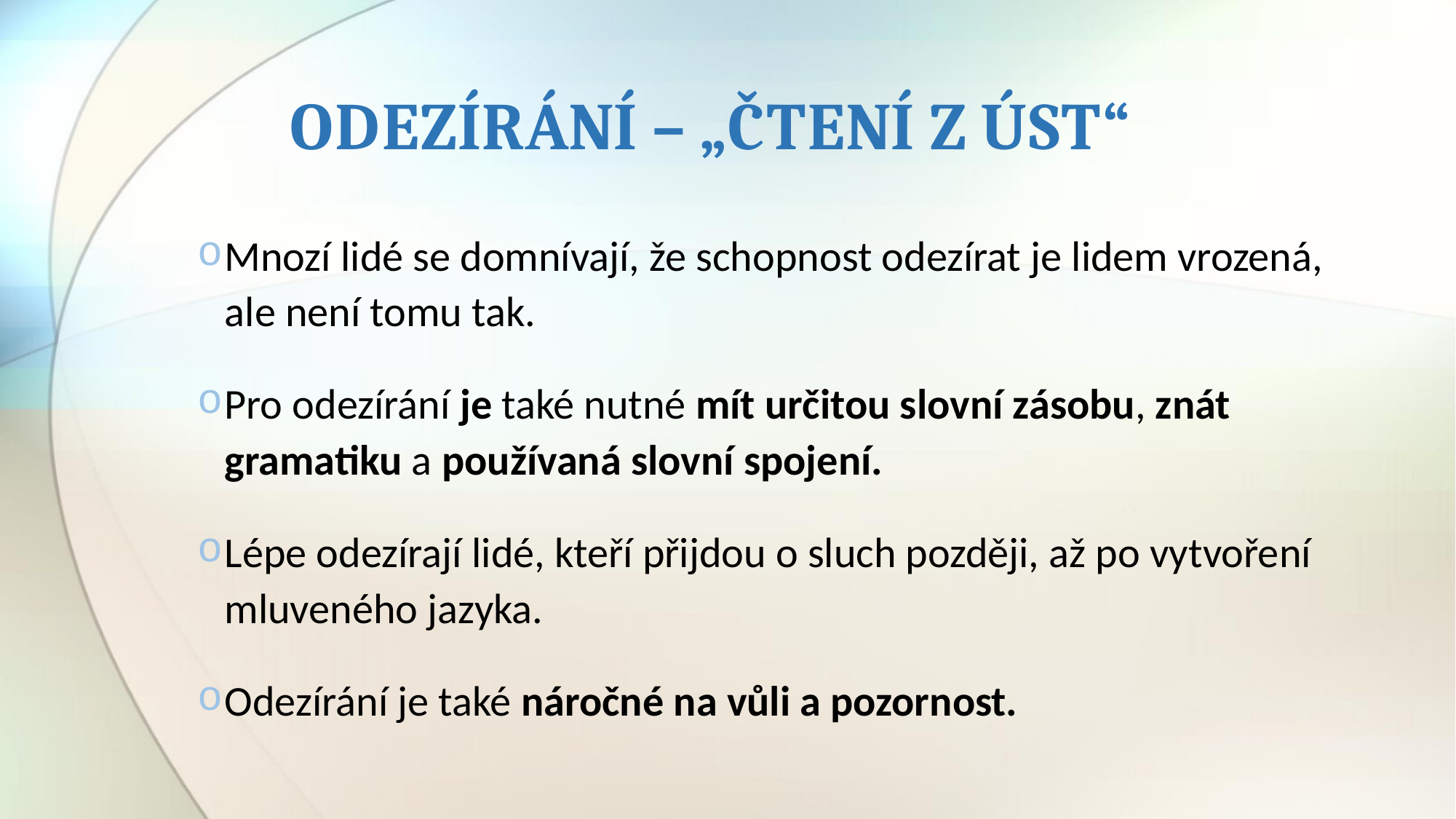

# ODEZÍRÁNÍ – „ČTENÍ Z ÚST“
Mnozí lidé se domnívají, že schopnost odezírat je lidem vrozená, ale není tomu tak.
Pro odezírání je také nutné mít určitou slovní zásobu, znát gramatiku a používaná slovní spojení.
Lépe odezírají lidé, kteří přijdou o sluch později, až po vytvoření mluveného jazyka.
Odezírání je také náročné na vůli a pozornost.